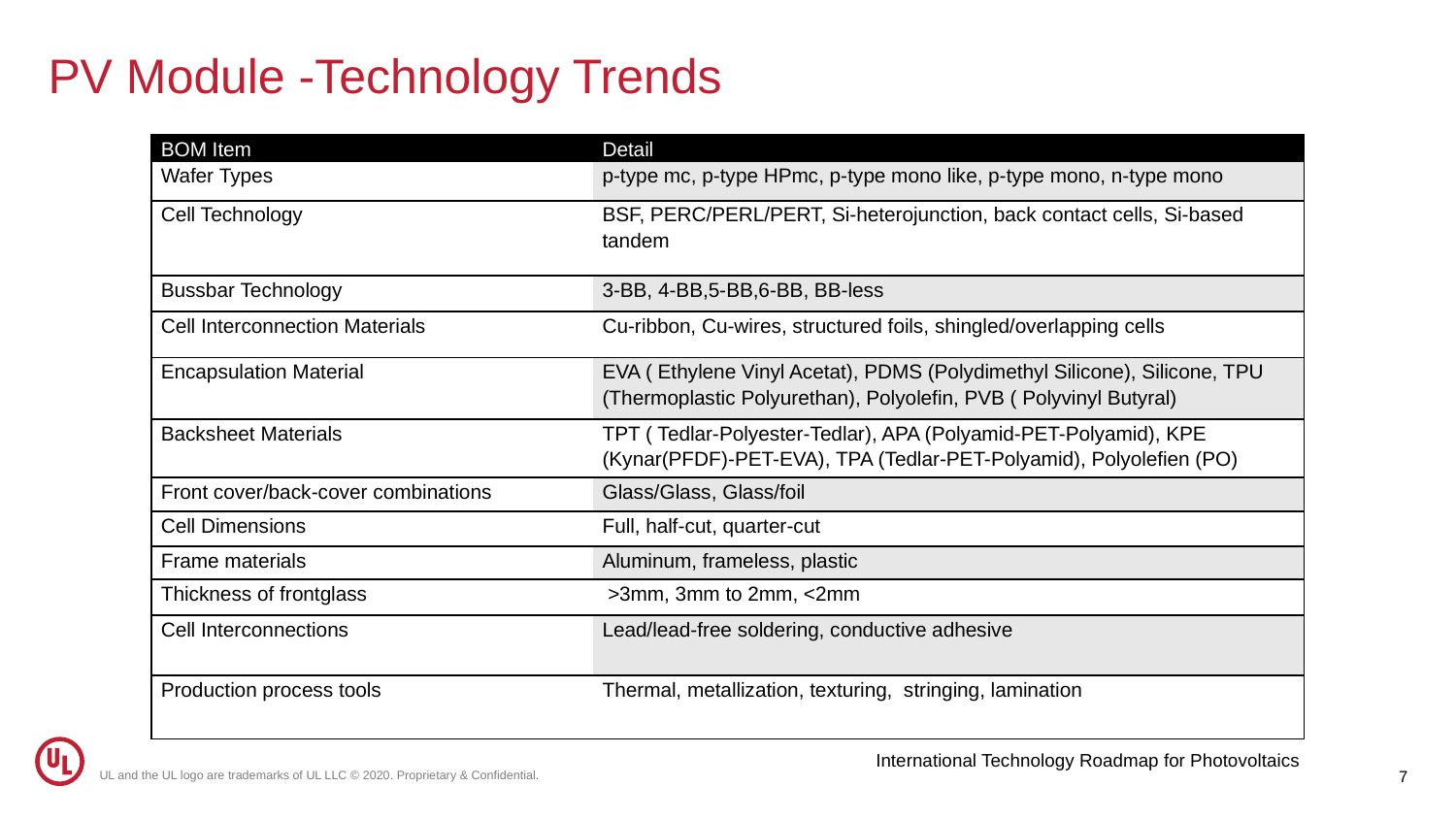

# PV Module -Technology Trends
| BOM Item | Detail |
| --- | --- |
| Wafer Types | p-type mc, p-type HPmc, p-type mono like, p-type mono, n-type mono |
| Cell Technology | BSF, PERC/PERL/PERT, Si-heterojunction, back contact cells, Si-based tandem |
| Bussbar Technology | 3-BB, 4-BB,5-BB,6-BB, BB-less |
| Cell Interconnection Materials | Cu-ribbon, Cu-wires, structured foils, shingled/overlapping cells |
| Encapsulation Material | EVA ( Ethylene Vinyl Acetat), PDMS (Polydimethyl Silicone), Silicone, TPU (Thermoplastic Polyurethan), Polyolefin, PVB ( Polyvinyl Butyral) |
| Backsheet Materials | TPT ( Tedlar-Polyester-Tedlar), APA (Polyamid-PET-Polyamid), KPE (Kynar(PFDF)-PET-EVA), TPA (Tedlar-PET-Polyamid), Polyolefien (PO) |
| Front cover/back-cover combinations | Glass/Glass, Glass/foil |
| Cell Dimensions | Full, half-cut, quarter-cut |
| Frame materials | Aluminum, frameless, plastic |
| Thickness of frontglass | >3mm, 3mm to 2mm, <2mm |
| Cell Interconnections | Lead/lead-free soldering, conductive adhesive |
| Production process tools | Thermal, metallization, texturing, stringing, lamination |
International Technology Roadmap for Photovoltaics
UL and the UL logo are trademarks of UL LLC © 2020. Proprietary & Confidential.
7